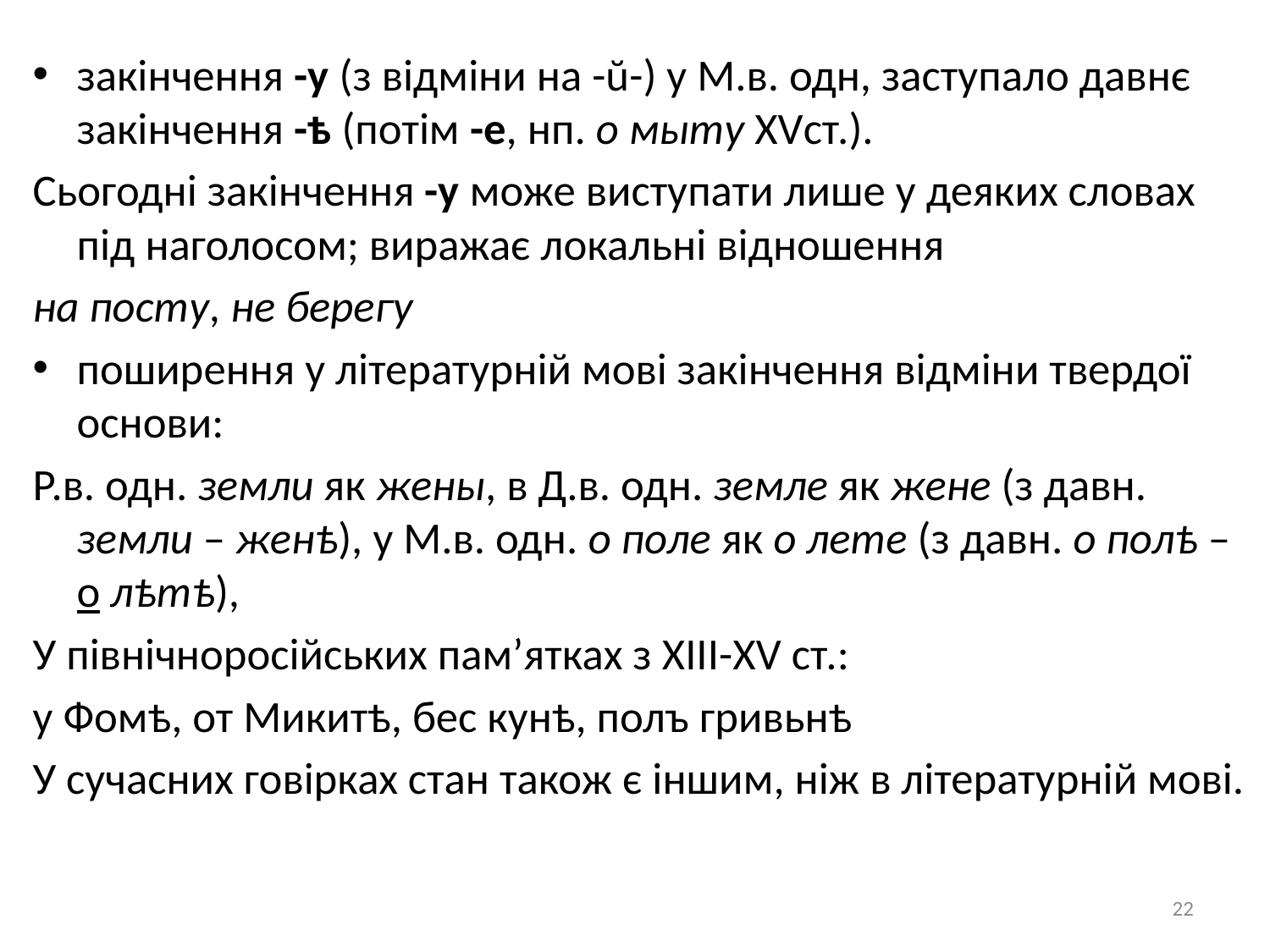

закінчення -у (з відміни на -ŭ-) у М.в. одн, заступало давнє закінчення -ѣ (потім -е, нп. о мыту XVст.).
Сьогодні закінчення -у може виступати лише у деяких словах під наголосом; виражає локальні відношення
на посту, не берегу
поширення у літературній мові закінчення відміни твердої основи:
Р.в. одн. земли як жены, в Д.в. одн. земле як жене (з давн. земли – женѣ), у М.в. одн. о поле як о лете (з давн. о полѣ – о лѣтѣ),
У північноросійських пам’ятках з XIII-XV ст.:
у Фомѣ, от Микитѣ, бес кунѣ, полъ гривьнѣ
У сучасних говірках стан також є іншим, ніж в літературній мові.
22